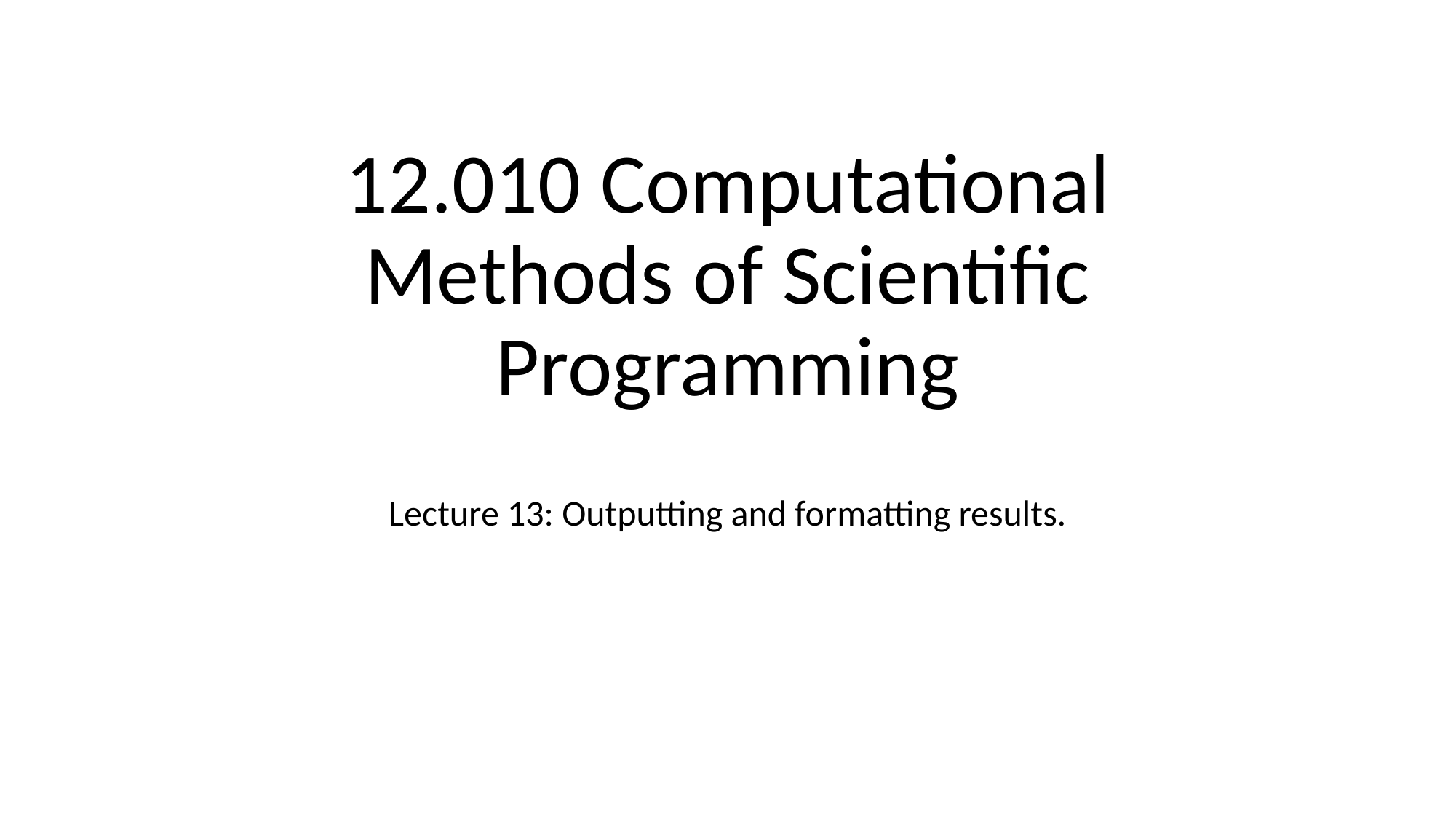

# 12.010 Computational Methods of Scientific Programming

Lecture 13: Outputting and formatting results.